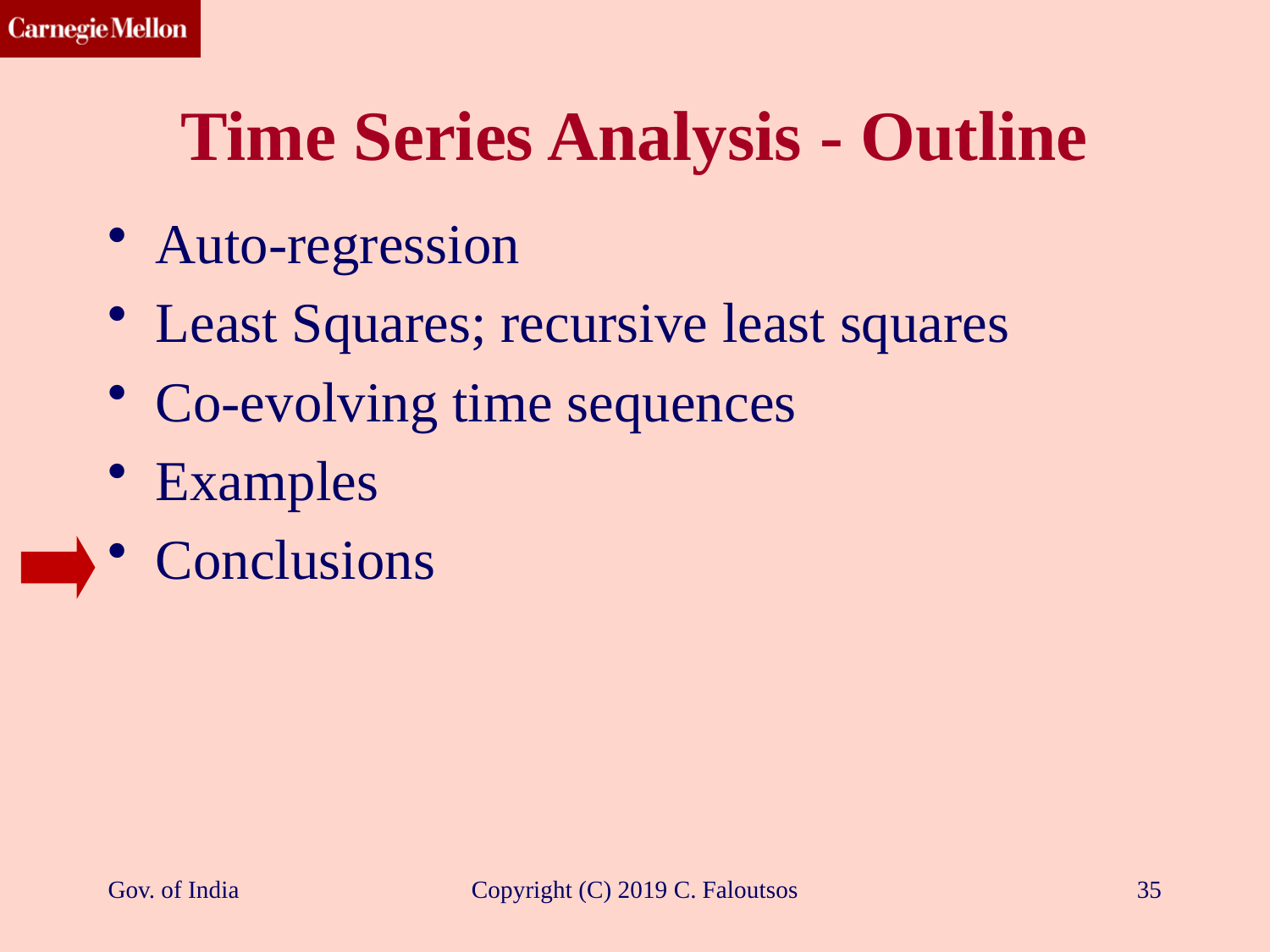

# Time Series Analysis - Outline
Auto-regression
Least Squares; recursive least squares
Co-evolving time sequences
Examples
Conclusions

Gov. of India
Copyright (C) 2019 C. Faloutsos
35